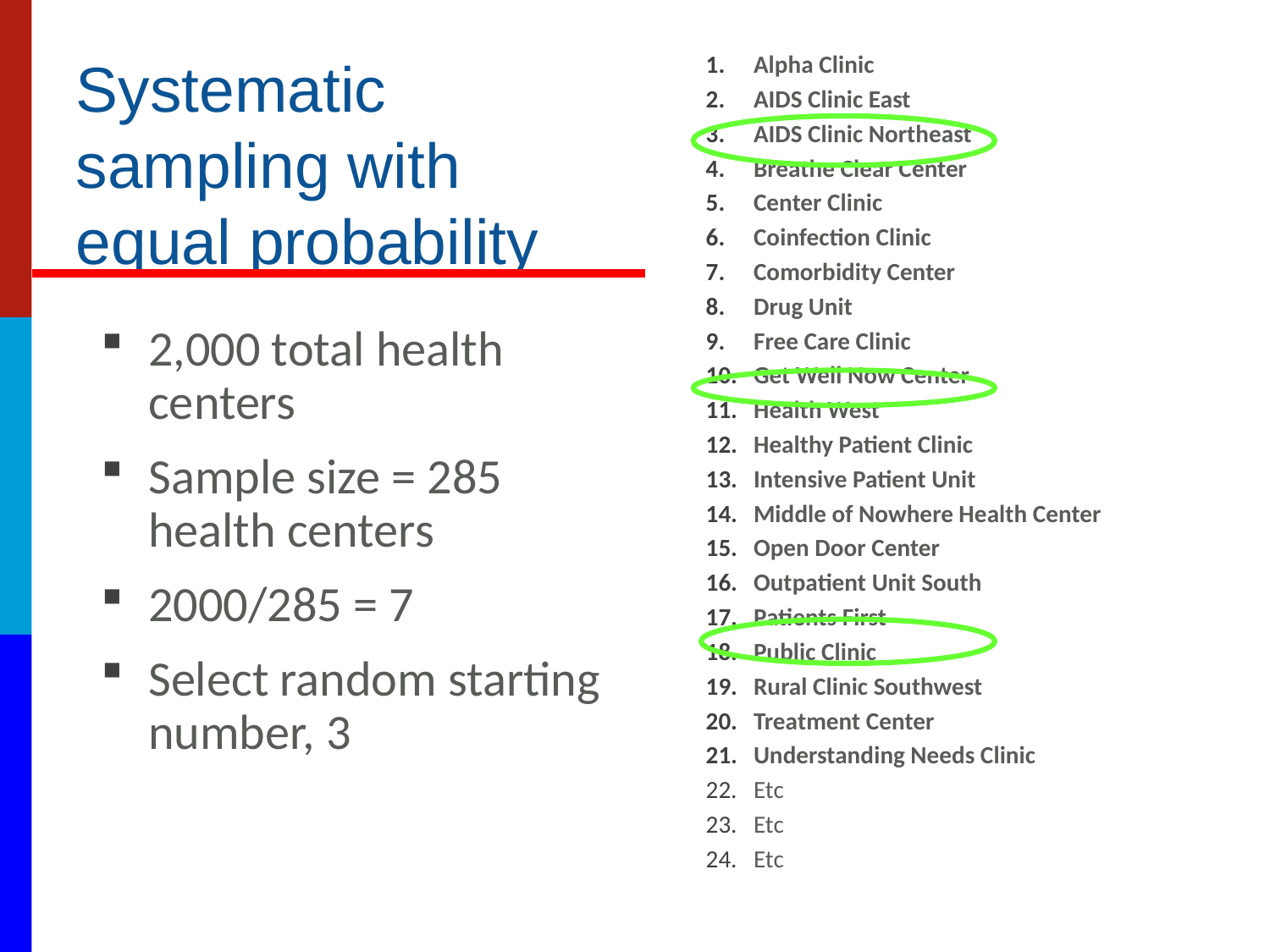

Systematic   sampling with
equal probability
Alpha Clinic
AIDS Clinic East
AIDS Clinic Northeast
Breathe Clear Center
Center Clinic
Coinfection Clinic
Comorbidity Center
Drug Unit
Free Care Clinic
Get Well Now Center
Health West
Healthy Patient Clinic
Intensive Patient Unit
Middle of Nowhere Health Center
Open Door Center
Outpatient Unit South
Patients First
Public Clinic
Rural Clinic Southwest
Treatment Center
Understanding Needs Clinic
Etc
Etc
Etc

2,000 total health centers
Sample size = 285 health centers
2000/285 = 7
Select random starting number, 3